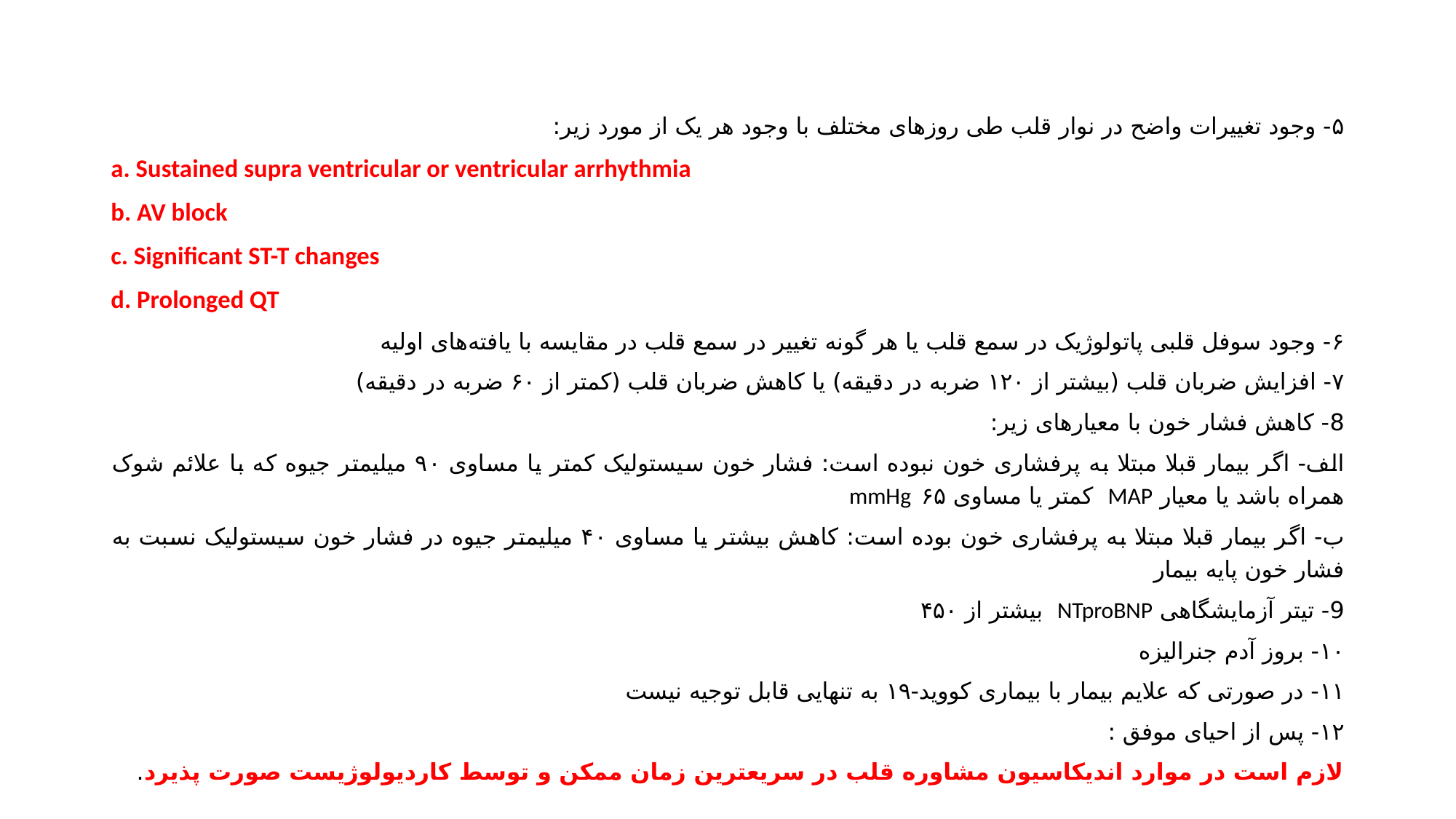

۵- وجود تغییرات واضح در نوار قلب طی روزهای مختلف با وجود هر یک از مورد زیر:
a. Sustained supra ventricular or ventricular arrhythmia
b. AV block
c. Significant ST-T changes
d. Prolonged QT
۶- وجود سوفل قلبی پاتولوژیک در سمع قلب یا هر گونه تغییر در سمع قلب در مقایسه با یافته‌های اولیه
۷- افزایش ضربان قلب (بیشتر از ۱۲۰ ضربه در دقیقه) یا کاهش ضربان قلب (کمتر از ۶۰ ضربه در دقیقه)
8- کاهش فشار خون با معیارهای زیر:
	الف- اگر بیمار قبلا مبتلا به پرفشاری خون نبوده است: فشار خون سیستولیک کمتر یا مساوی ۹۰ میلیمتر جیوه که با علائم شوک همراه باشد یا معیار MAP  کمتر یا مساوی mmHg  ۶۵
	ب- اگر بیمار قبلا مبتلا به پرفشاری خون بوده است: کاهش بیشتر یا مساوی ۴۰ میلیمتر جیوه در فشار خون سیستولیک نسبت به فشار خون پایه بیمار
9- تیتر آزمایشگاهی NTproBNP  بیشتر از ۴۵۰
۱۰- بروز آدم جنرالیزه
۱۱- در صورتی که علایم بیمار با بیماری کووید-۱۹ به تنهایی قابل توجیه نیست
۱۲- پس از احیای موفق :
	لازم است در موارد اندیکاسیون مشاوره قلب در سریعترین زمان ممکن و توسط کاردیولوژیست صورت پذیرد.